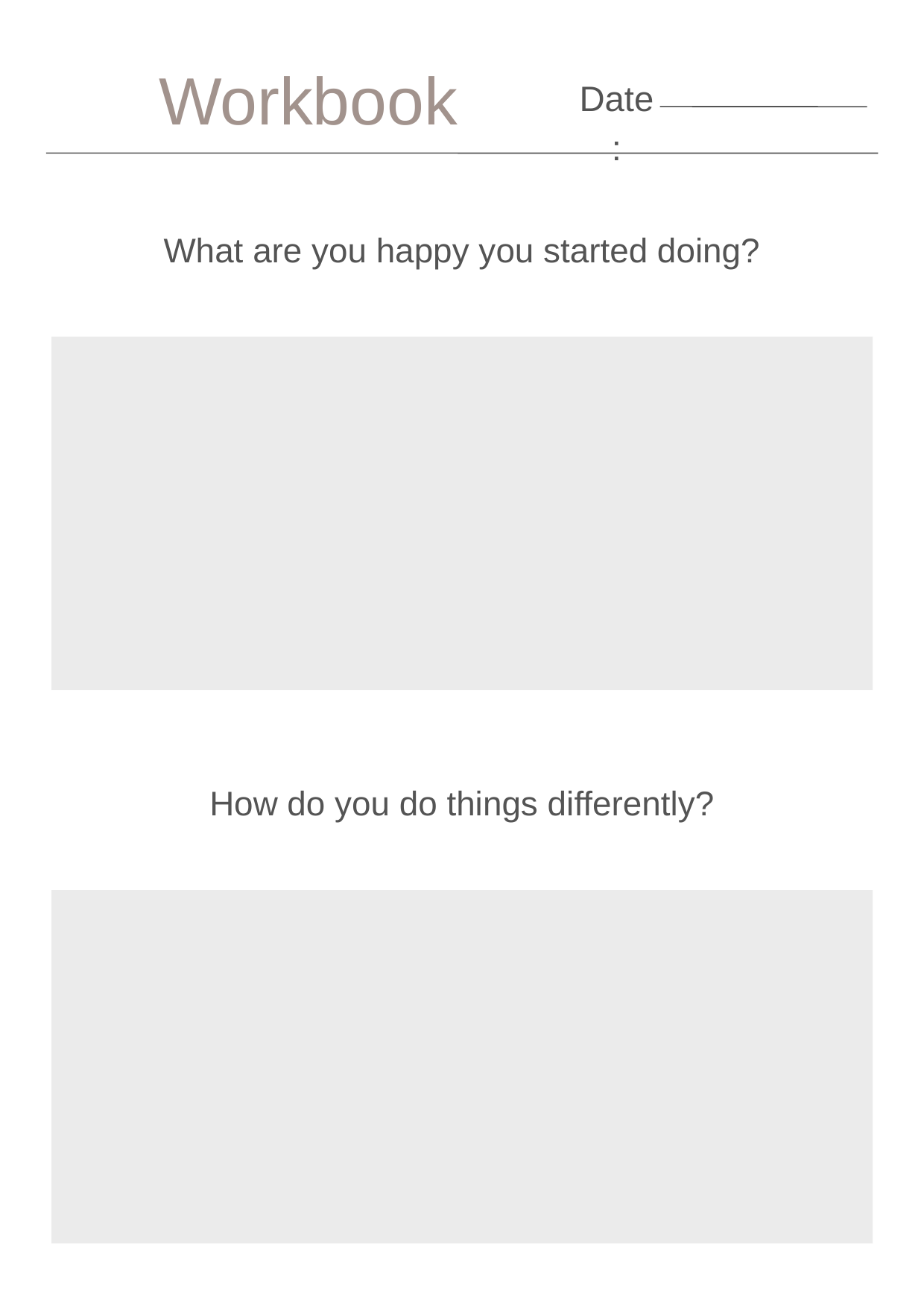

Workbook
Date:

What are you happy you started doing?

How do you do things differently?